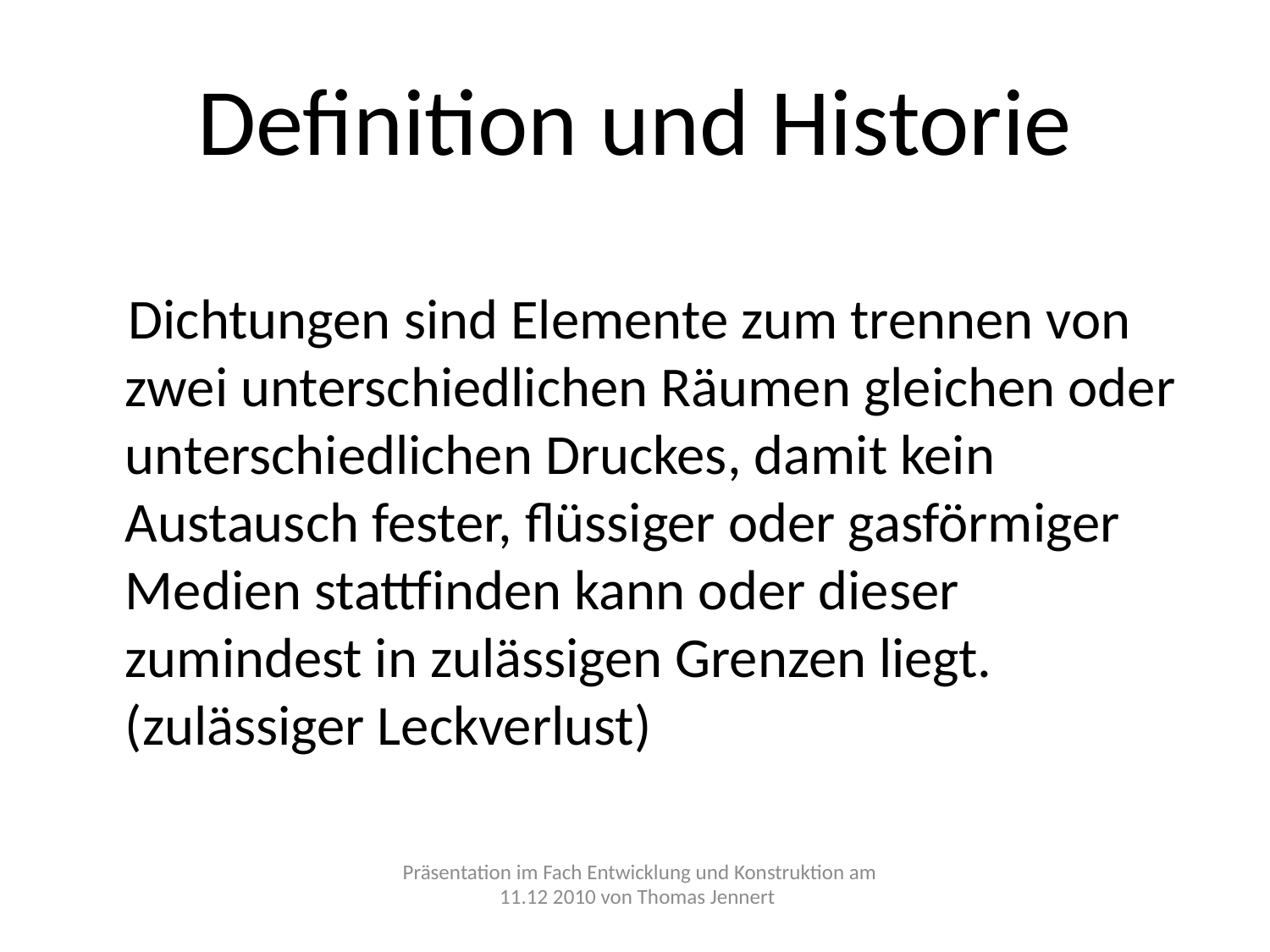

# Definition und Historie
    Dichtungen sind Elemente zum trennen von zwei unterschiedlichen Räumen gleichen oder unterschiedlichen Druckes, damit kein Austausch fester, flüssiger oder gasförmiger Medien stattfinden kann oder dieser zumindest in zulässigen Grenzen liegt. (zulässiger Leckverlust)
Präsentation im Fach Entwicklung und Konstruktion am 11.12 2010 von Thomas Jennert